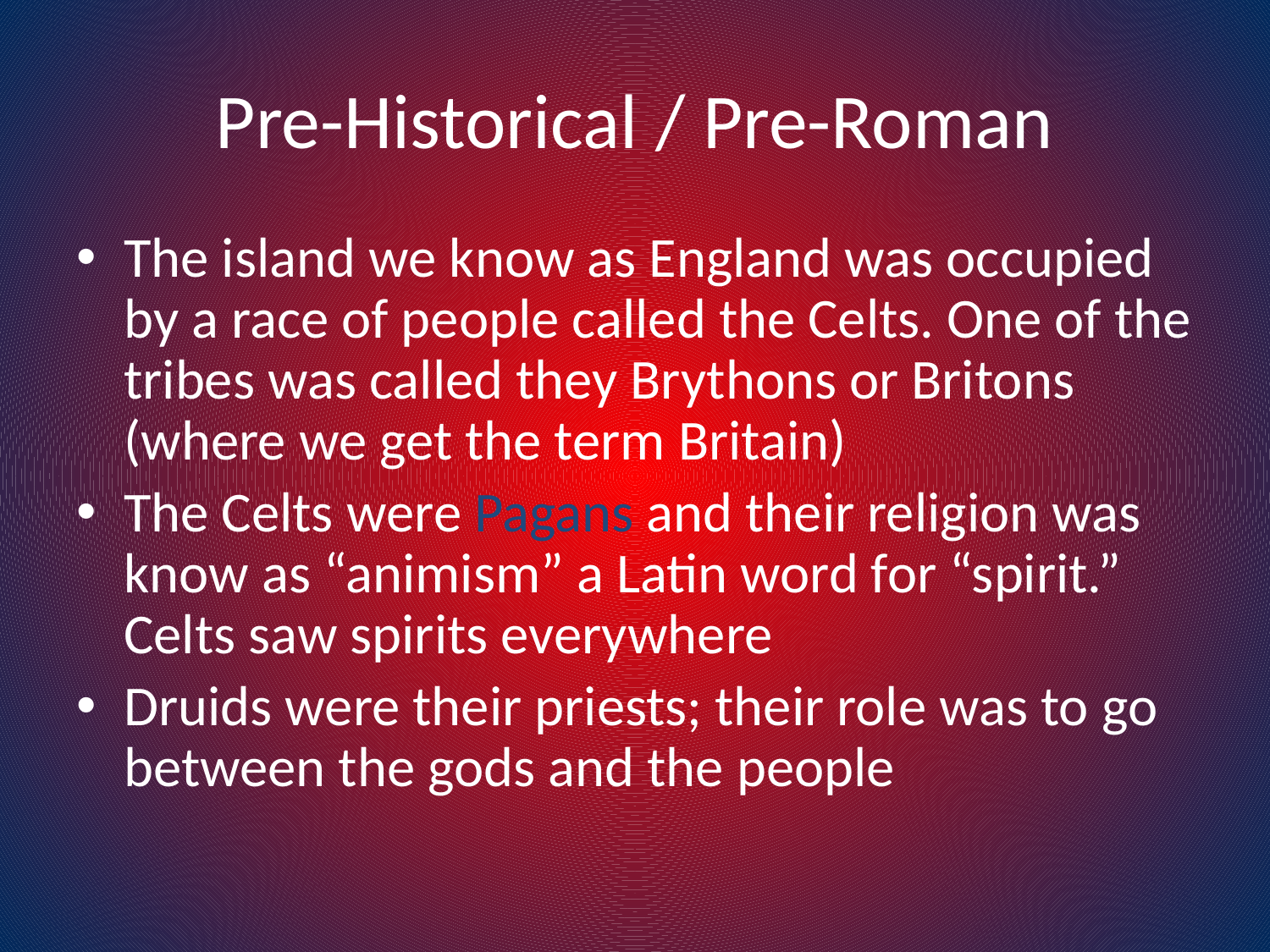

# Pre-Historical / Pre-Roman
The island we know as England was occupied by a race of people called the Celts. One of the tribes was called they Brythons or Britons (where we get the term Britain)
The Celts were Pagans and their religion was know as “animism” a Latin word for “spirit.” Celts saw spirits everywhere
Druids were their priests; their role was to go between the gods and the people